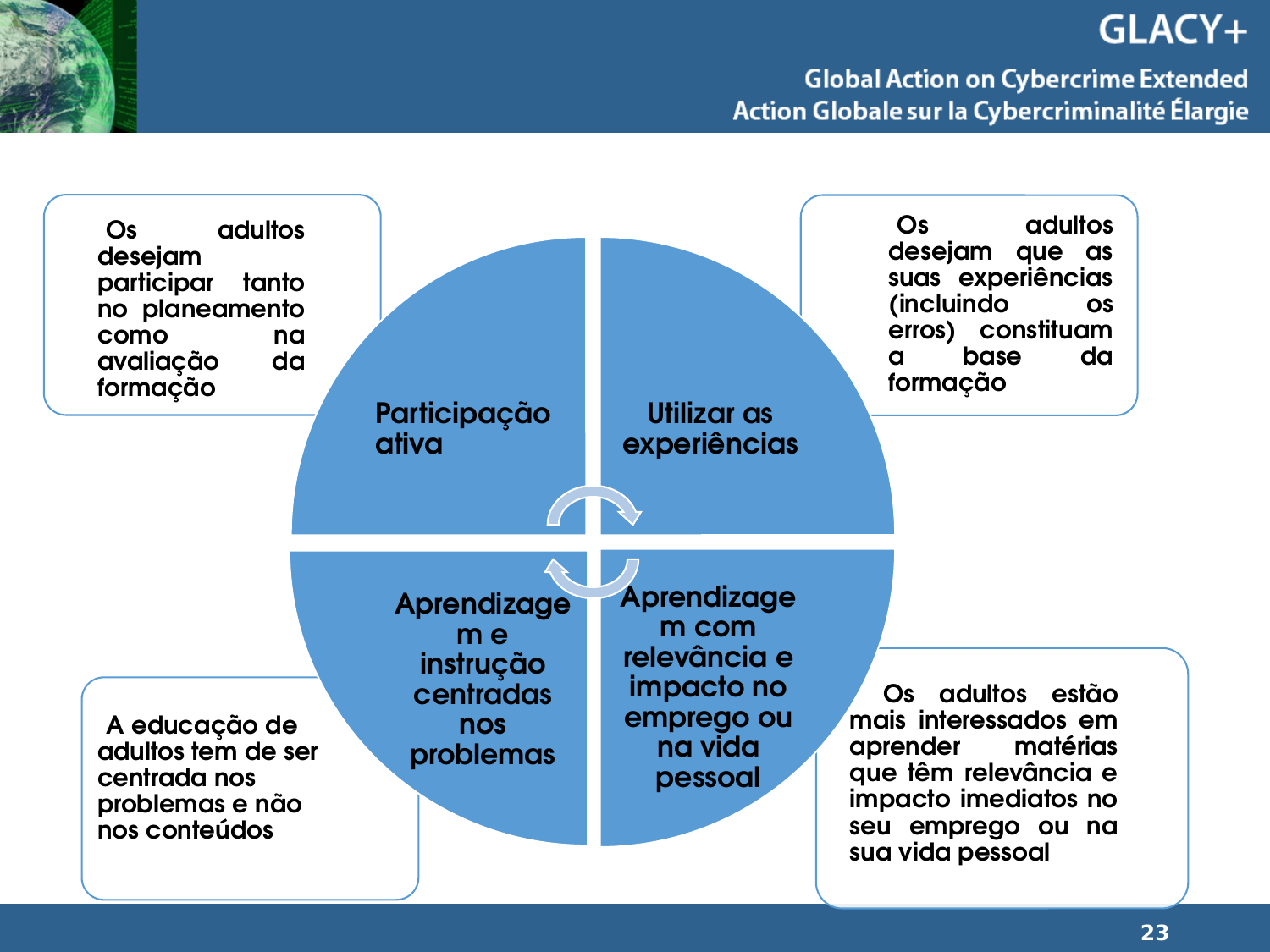

Os adultos desejam que as suas experiências (incluindo os erros) constituam a base da formação
Os adultos desejam participar tanto no planeamento como na avaliação da formação

Participação ativa
Utilizar as experiências

Aprendizagem com relevância e impacto no emprego ou na vida pessoal
Aprendizagem e instrução centradas nos problemas

A educação de adultos tem de ser centrada nos problemas e não nos conteúdos

 Os adultos estão mais interessados em aprender matérias que têm relevância e impacto imediatos no seu emprego ou na sua vida pessoal
23